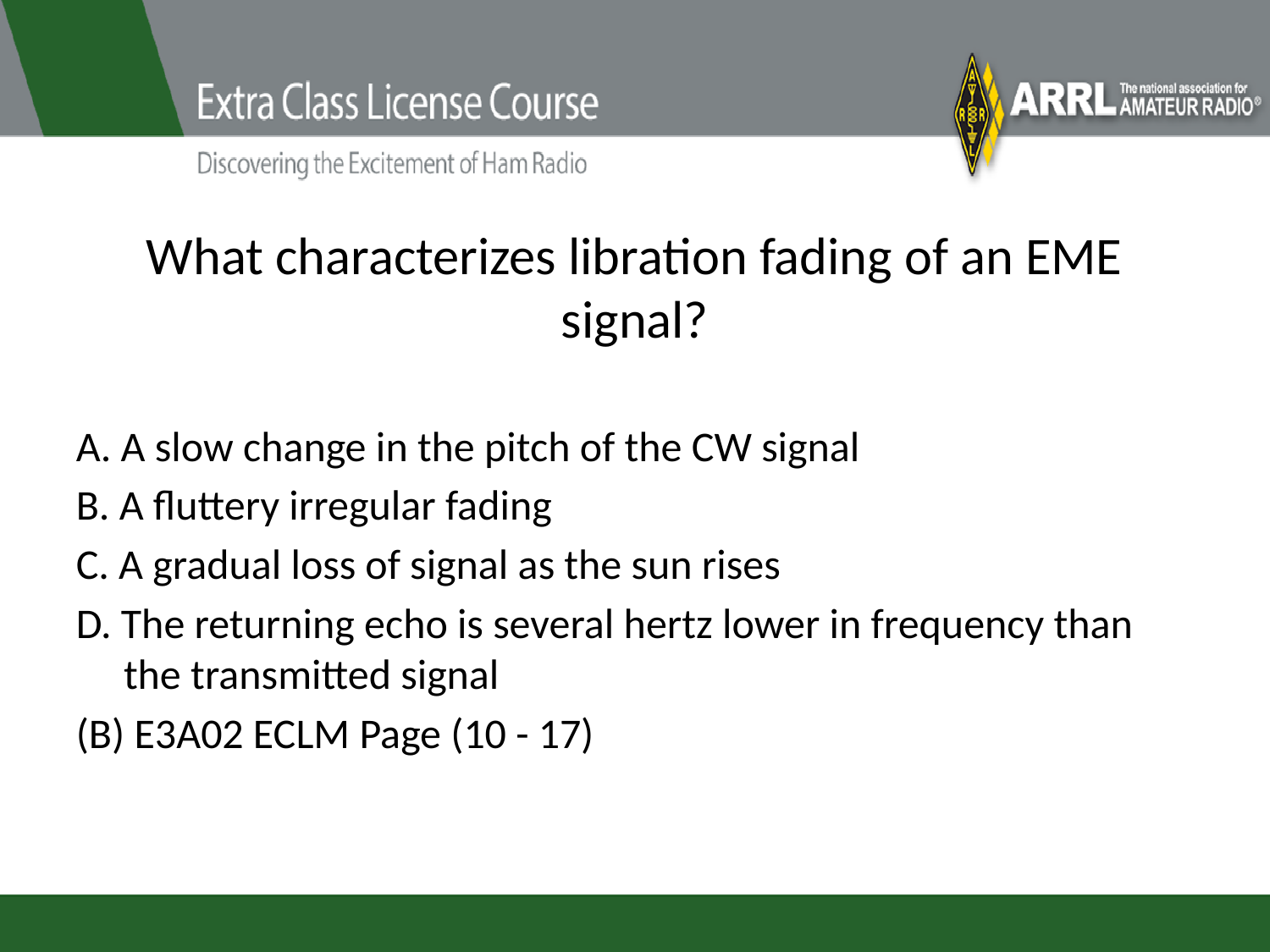

# What characterizes libration fading of an EME signal?
A. A slow change in the pitch of the CW signal
B. A fluttery irregular fading
C. A gradual loss of signal as the sun rises
D. The returning echo is several hertz lower in frequency than the transmitted signal
(B) E3A02 ECLM Page (10 - 17)